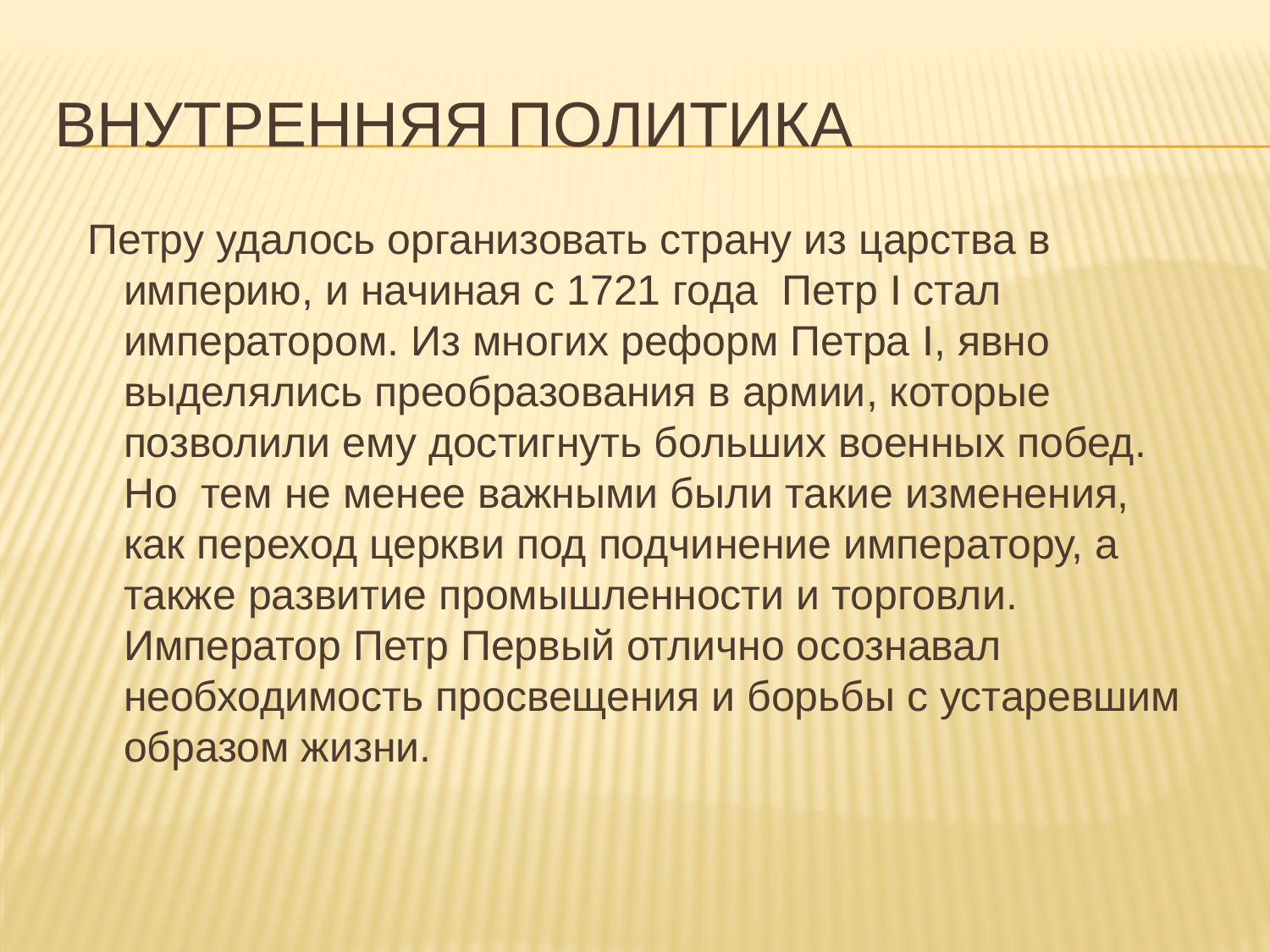

# Внутренняя политика
 Петру удалось организовать страну из царства в империю, и начиная с 1721 года  Петр I стал императором. Из многих реформ Петра I, явно выделялись преобразования в армии, которые позволили ему достигнуть больших военных побед. Но  тем не менее важными были такие изменения, как переход церкви под подчинение императору, а также развитие промышленности и торговли. Император Петр Первый отлично осознавал необходимость просвещения и борьбы с устаревшим образом жизни.